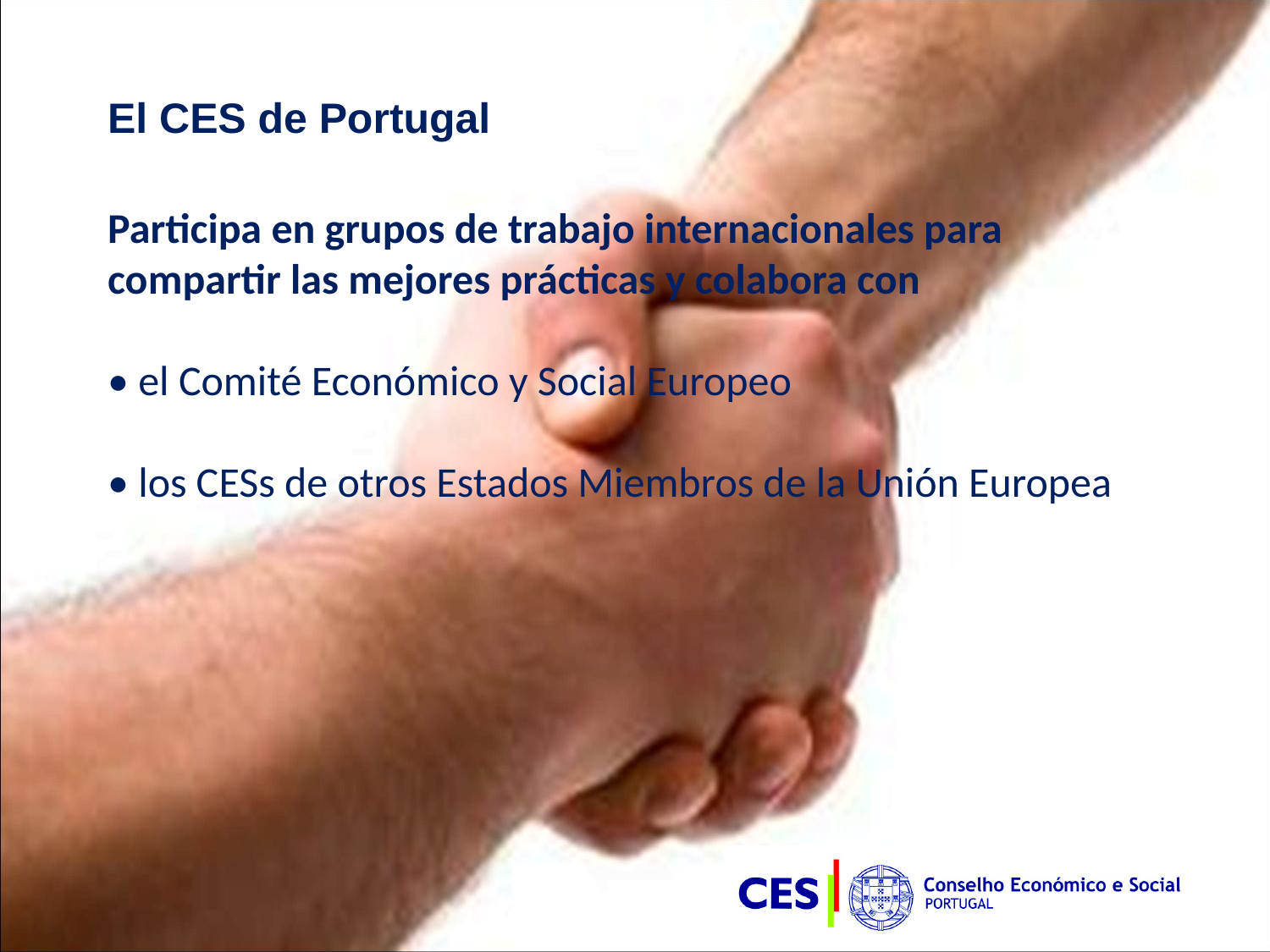

El CES de Portugal
Participa en grupos de trabajo internacionales para compartir las mejores prácticas y colabora con
• el Comité Económico y Social Europeo
• los CESs de otros Estados Miembros de la Unión Europea